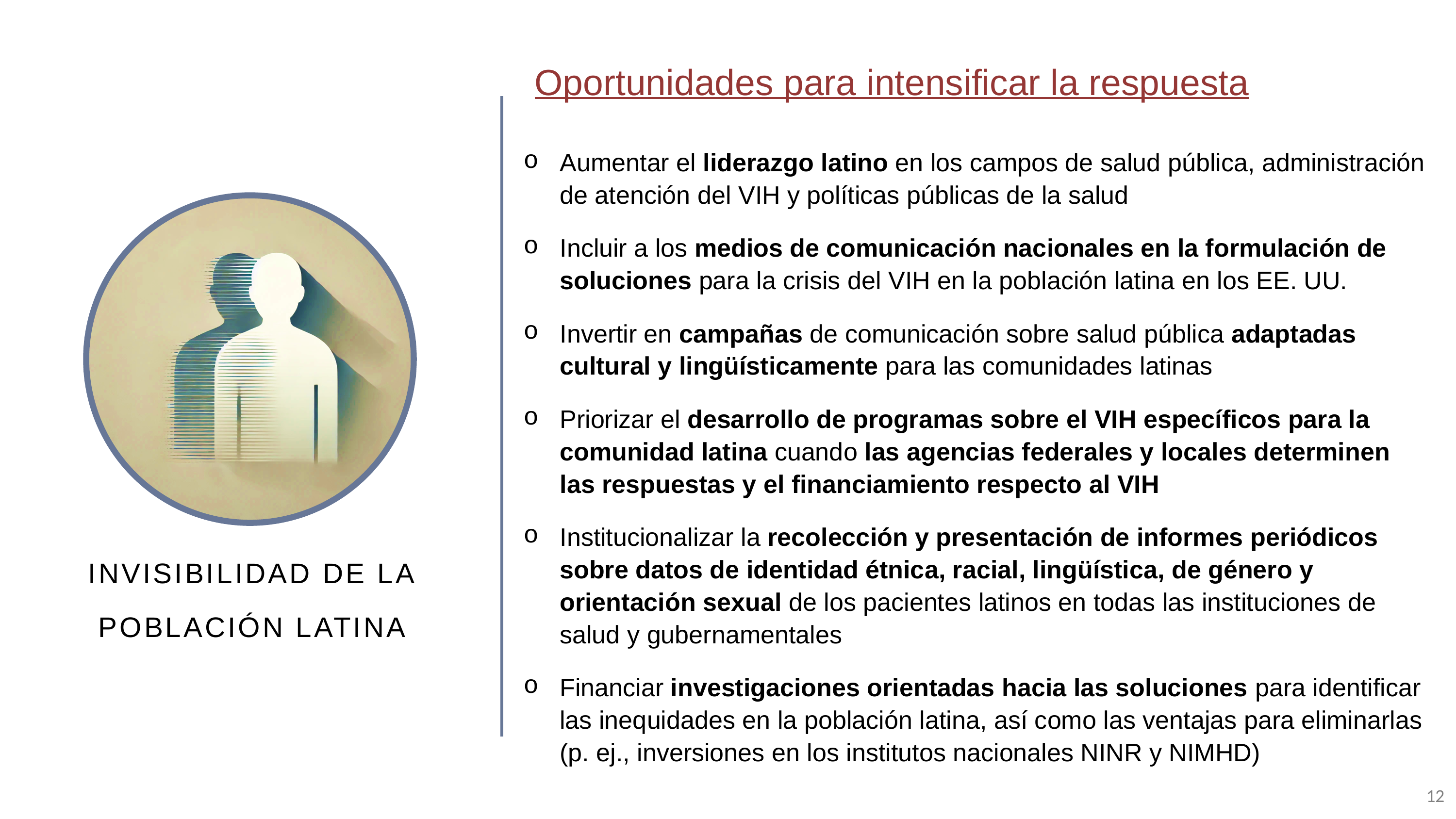

Oportunidades para intensificar la respuesta
Aumentar el liderazgo latino en los campos de salud pública, administración de atención del VIH y políticas públicas de la salud

Incluir a los medios de comunicación nacionales en la formulación de soluciones para la crisis del VIH en la población latina en los EE. UU.

Invertir en campañas de comunicación sobre salud pública adaptadas cultural y lingüísticamente para las comunidades latinas

Priorizar el desarrollo de programas sobre el VIH específicos para la comunidad latina cuando las agencias federales y locales determinen las respuestas y el financiamiento respecto al VIH

Institucionalizar la recolección y presentación de informes periódicos sobre datos de identidad étnica, racial, lingüística, de género y orientación sexual de los pacientes latinos en todas las instituciones de salud y gubernamentales

Financiar investigaciones orientadas hacia las soluciones para identificar las inequidades en la población latina, así como las ventajas para eliminarlas (p. ej., inversiones en los institutos nacionales NINR y NIMHD)

INVISIBILIDAD DE LA POBLACIÓN LATINA
12